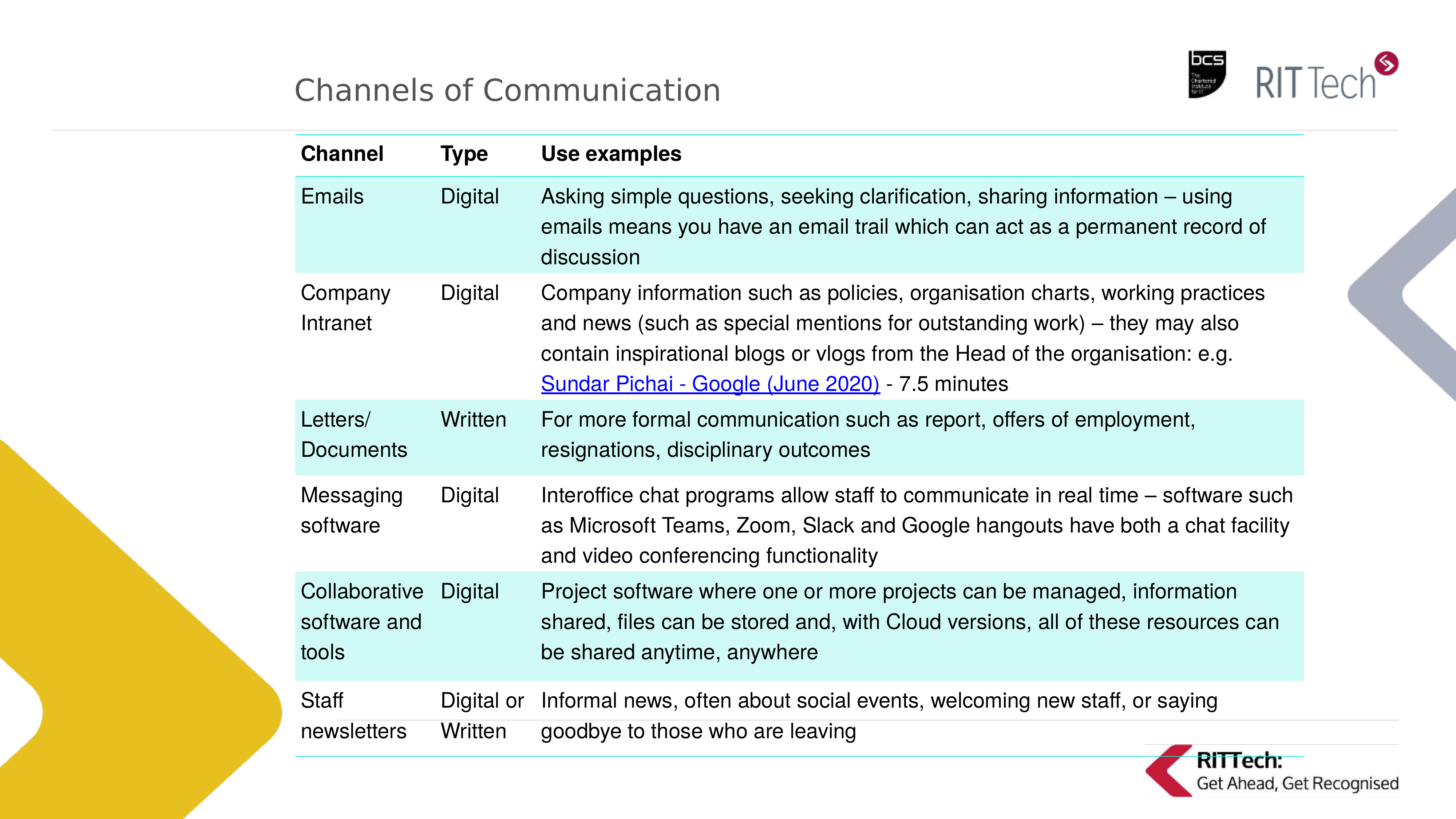

# Channels of Communication
| Channel | Type | Use examples |
| --- | --- | --- |
| Emails | Digital | Asking simple questions, seeking clarification, sharing information – using emails means you have an email trail which can act as a permanent record of discussion |
| Company Intranet | Digital | Company information such as policies, organisation charts, working practices and news (such as special mentions for outstanding work) – they may also contain inspirational blogs or vlogs from the Head of the organisation: e.g. Sundar Pichai - Google (June 2020) - 7.5 minutes |
| Letters/ Documents | Written | For more formal communication such as report, offers of employment, resignations, disciplinary outcomes |
| Messaging software | Digital | Interoffice chat programs allow staff to communicate in real time – software such as Microsoft Teams, Zoom, Slack and Google hangouts have both a chat facility and video conferencing functionality |
| Collaborative software and tools | Digital | Project software where one or more projects can be managed, information shared, files can be stored and, with Cloud versions, all of these resources can be shared anytime, anywhere |
| Staff newsletters | Digital or Written | Informal news, often about social events, welcoming new staff, or saying goodbye to those who are leaving |